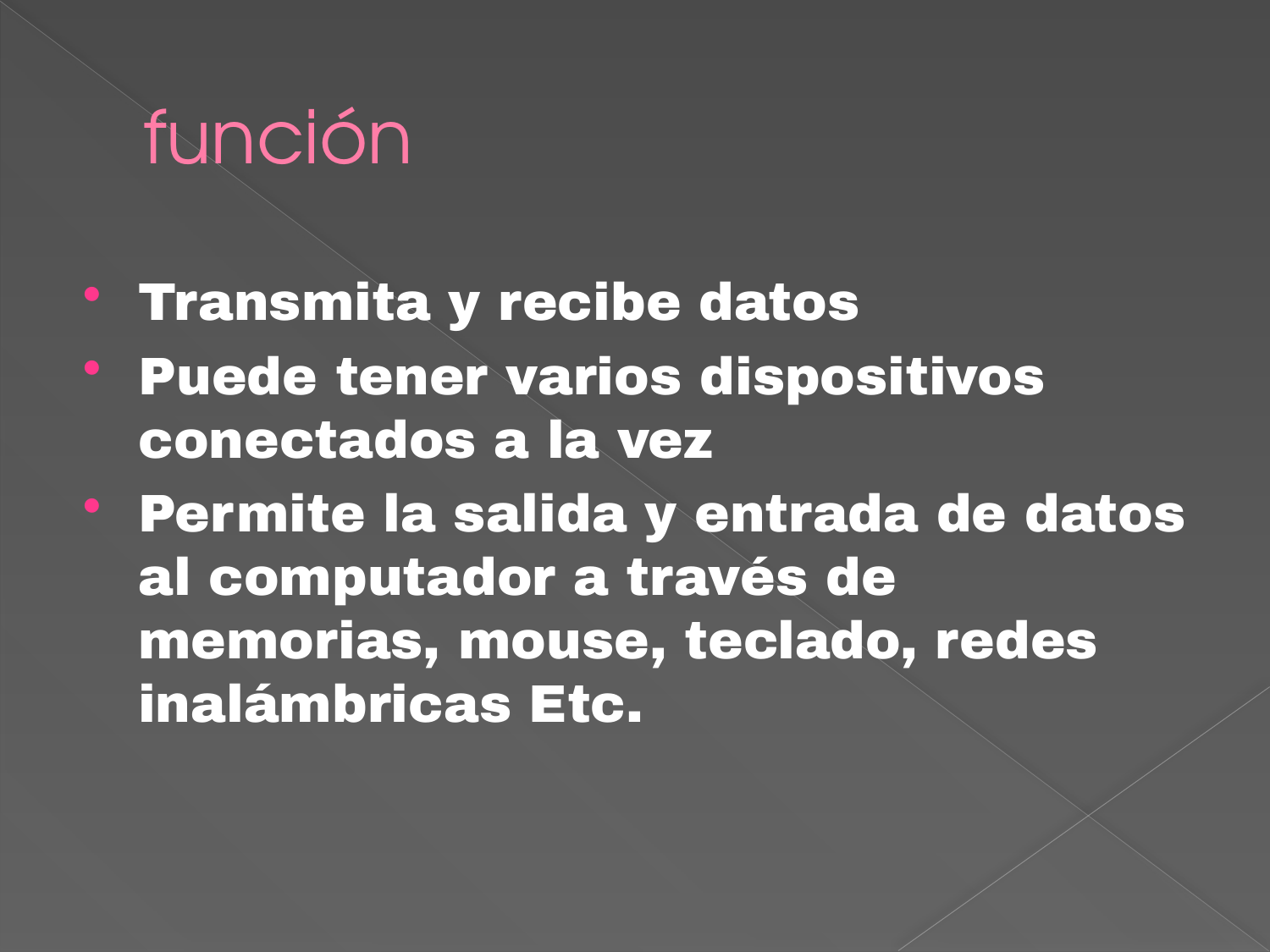

# función
Transmita y recibe datos
Puede tener varios dispositivos conectados a la vez
Permite la salida y entrada de datos al computador a través de memorias, mouse, teclado, redes inalámbricas Etc.